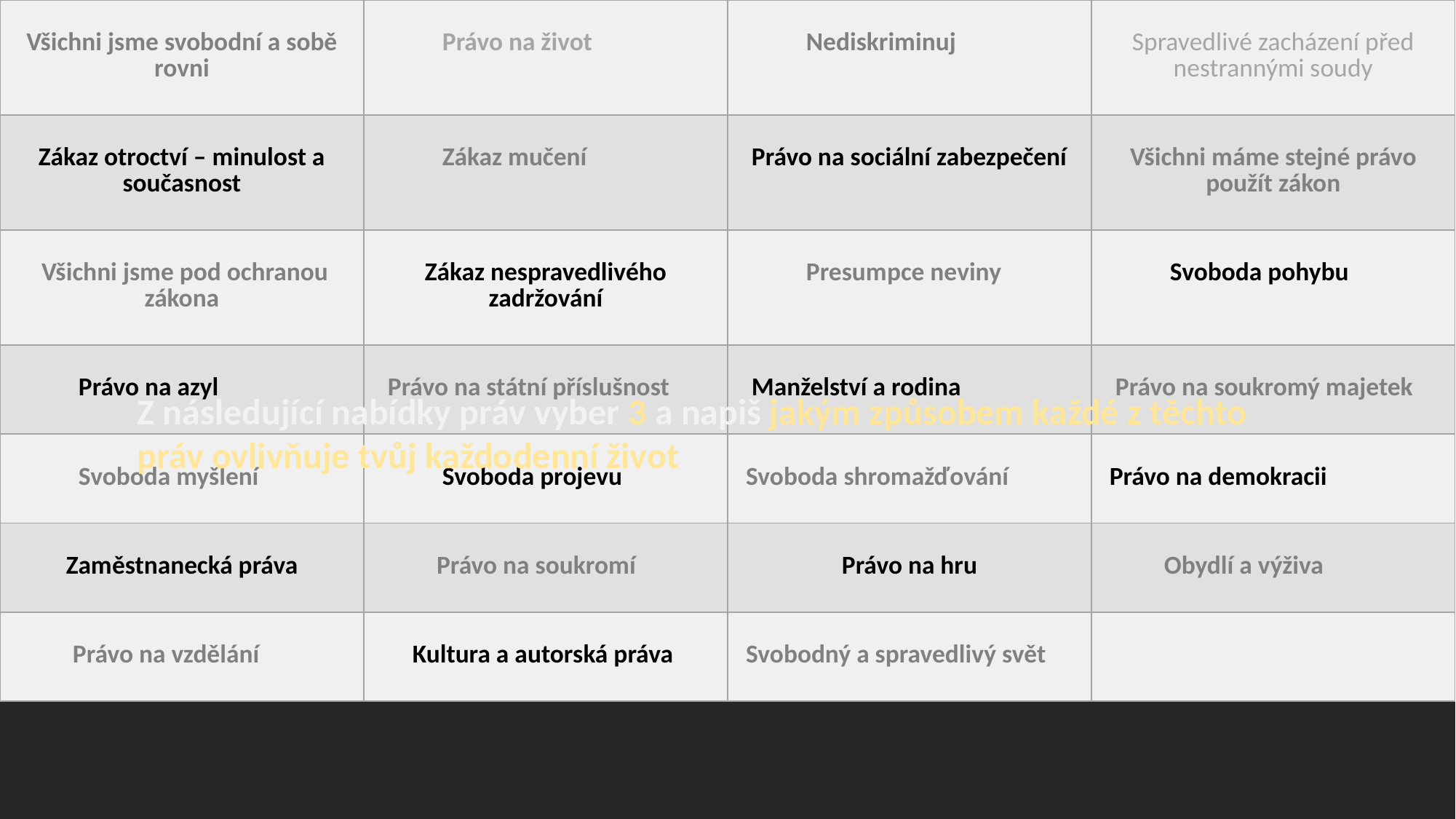

| Všichni jsme svobodní a sobě rovni | Právo na život | Nediskriminuj | Spravedlivé zacházení před nestrannými soudy |
| --- | --- | --- | --- |
| Zákaz otroctví – minulost a současnost | Zákaz mučení | Právo na sociální zabezpečení | Všichni máme stejné právo použít zákon |
| Všichni jsme pod ochranou zákona | Zákaz nespravedlivého zadržování | Presumpce neviny | Svoboda pohybu |
| Právo na azyl | Právo na státní příslušnost | Manželství a rodina | Právo na soukromý majetek |
| Svoboda myšlení | Svoboda projevu | Svoboda shromažďování | Právo na demokracii |
| Zaměstnanecká práva | Právo na soukromí | Právo na hru | Obydlí a výživa |
| Právo na vzdělání | Kultura a autorská práva | Svobodný a spravedlivý svět |  |
Z následující nabídky práv vyber 3 a napiš jakým způsobem každé z těchto práv ovlivňuje tvůj každodenní život.